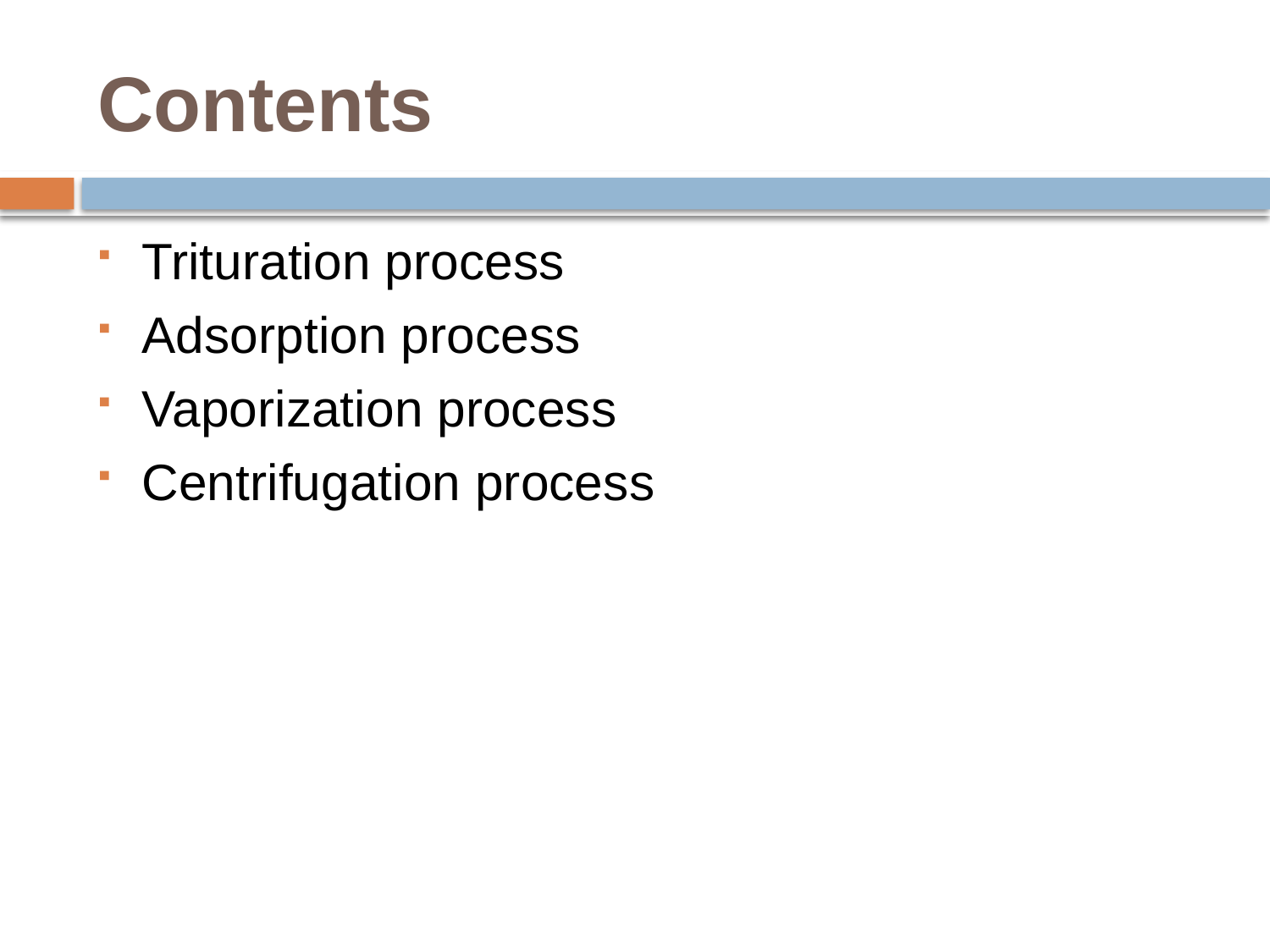

# Contents
Trituration process
Adsorption process
Vaporization process
Centrifugation process